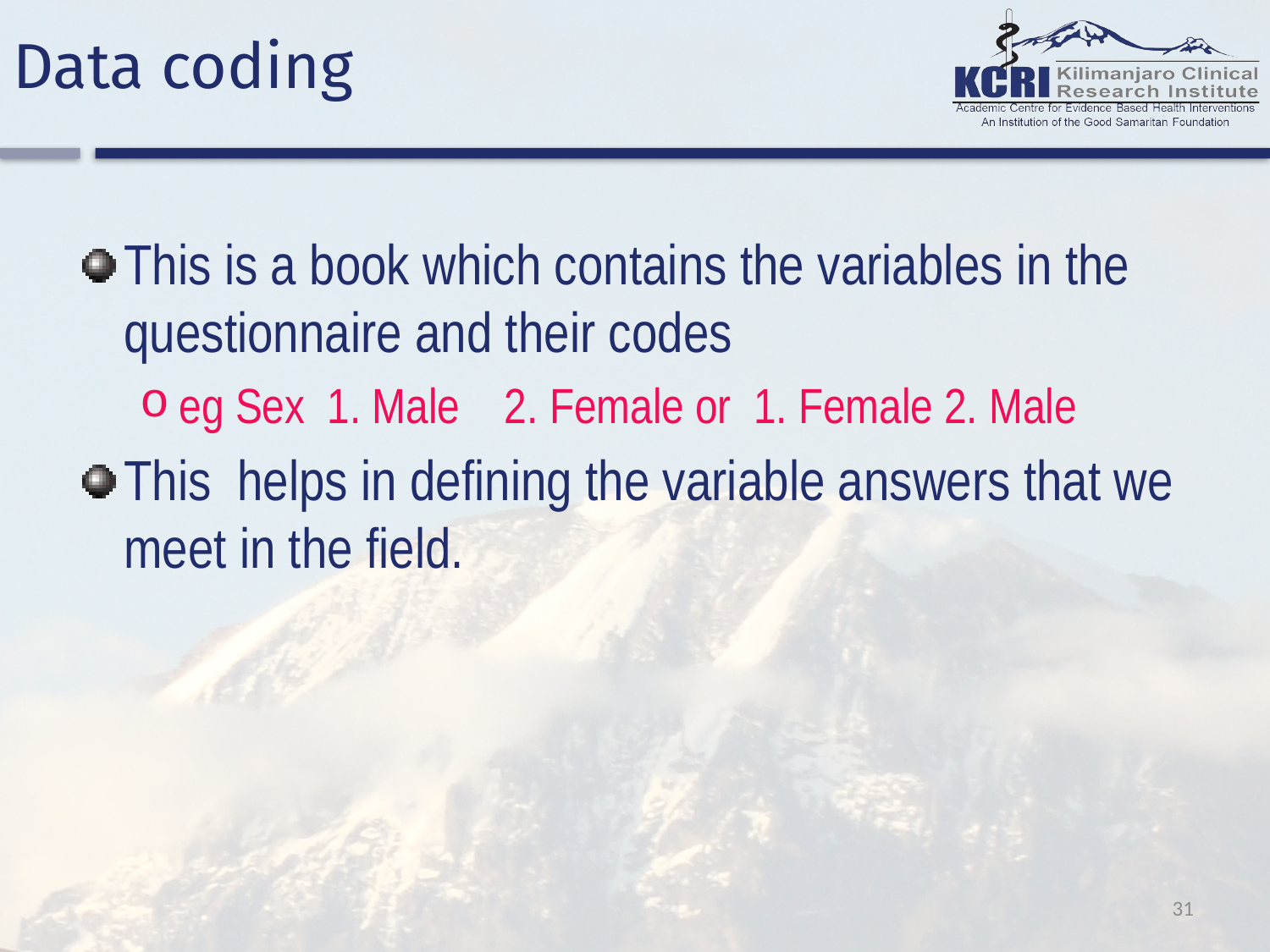

# Data coding
This is a book which contains the variables in the questionnaire and their codes
eg Sex  1. Male    2. Female or  1. Female 2. Male
This  helps in defining the variable answers that we meet in the field.

31